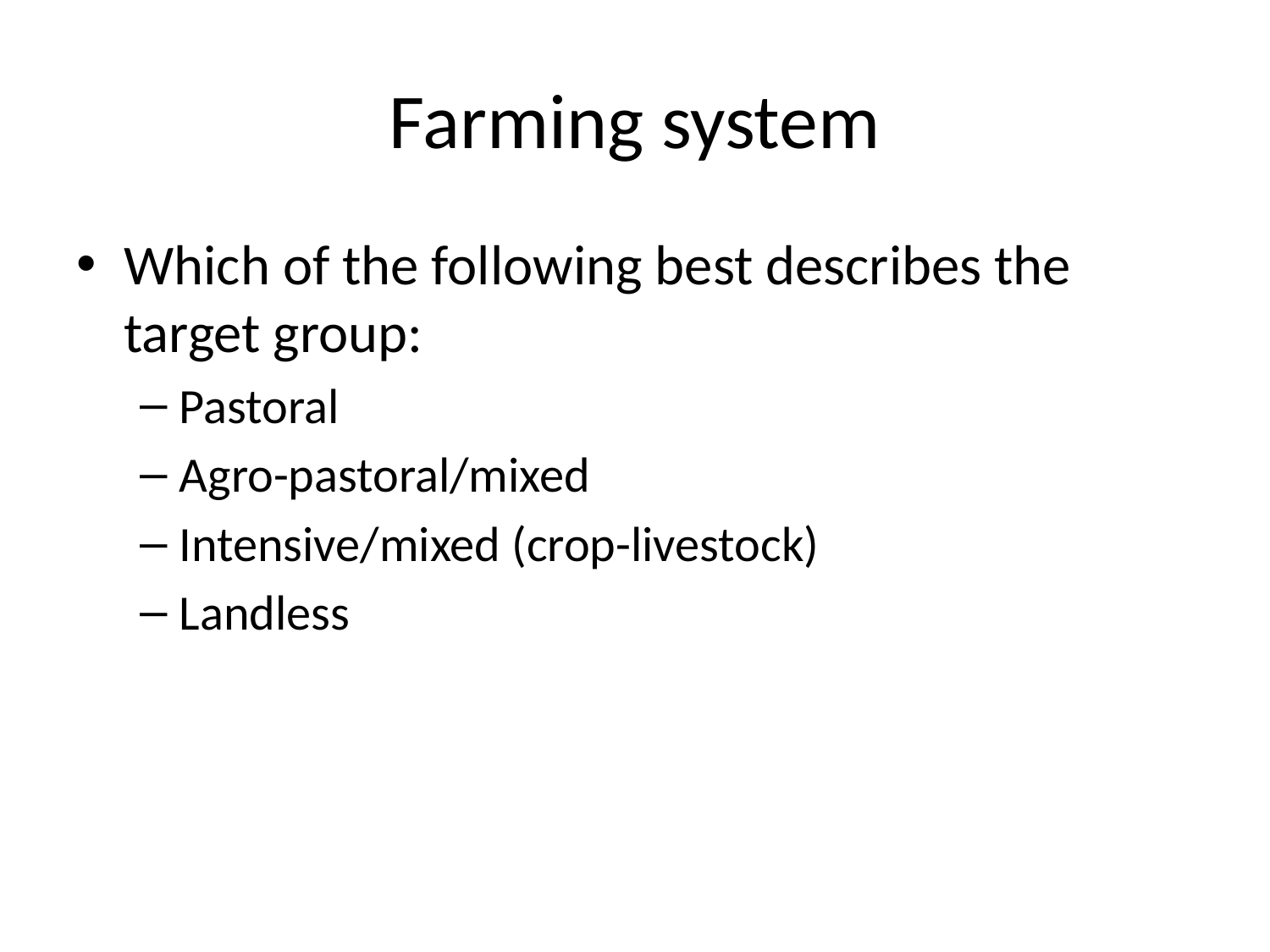

# Farming system
Which of the following best describes the target group:
Pastoral
Agro-pastoral/mixed
Intensive/mixed (crop-livestock)
Landless